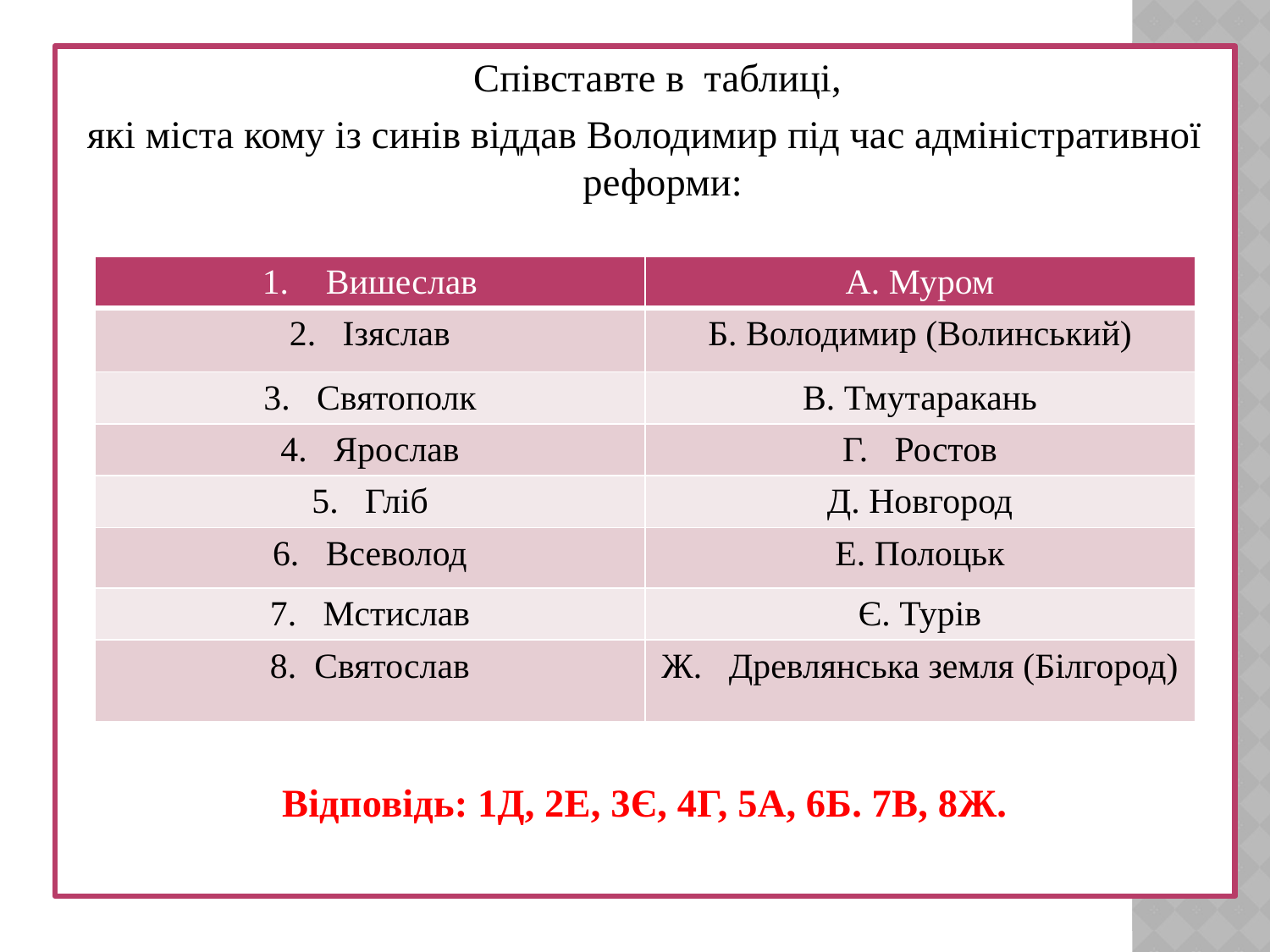

Співставте в  таблиці,
які міста кому із синів віддав Володимир під час адміністративної реформи:

Відповідь: 1Д, 2Е, 3Є, 4Г, 5А, 6Б. 7В, 8Ж.

| Вишеслав | А. Муром |
| --- | --- |
| 2. Ізяслав | Б. Володимир (Волинський) |
| 3. Святополк | В. Тмутаракань |
| 4. Ярослав | Г. Ростов |
| 5. Гліб | Д. Новгород |
| 6. Всеволод | Е. Полоцьк |
| 7. Мстислав | Є. Турів |
| 8. Святослав | Ж. Древлянська земля (Білгород) |